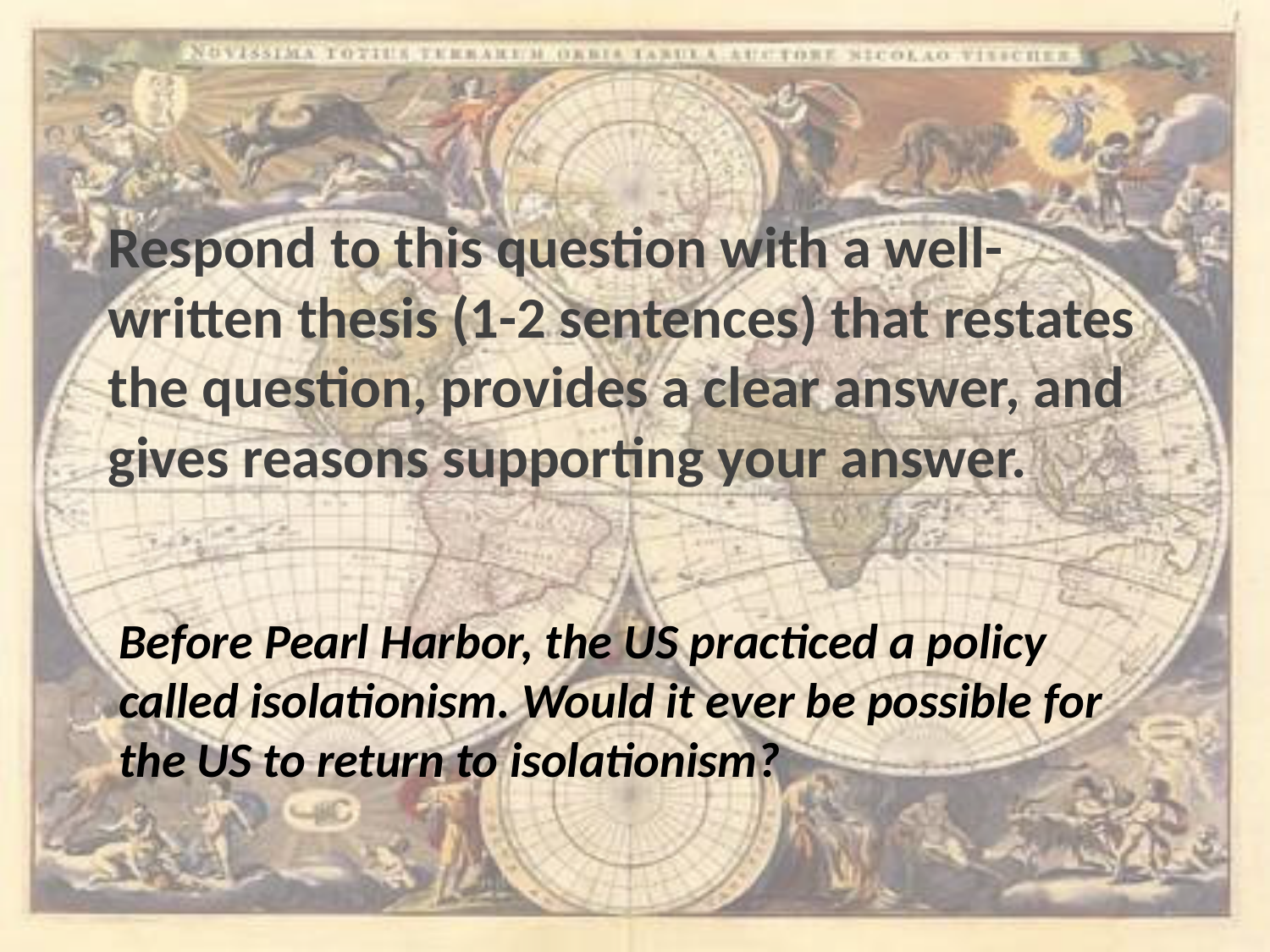

Respond to this question with a well-written thesis (1-2 sentences) that restates the question, provides a clear answer, and gives reasons supporting your answer.
# Before Pearl Harbor, the US practiced a policy called isolationism. Would it ever be possible for the US to return to isolationism?